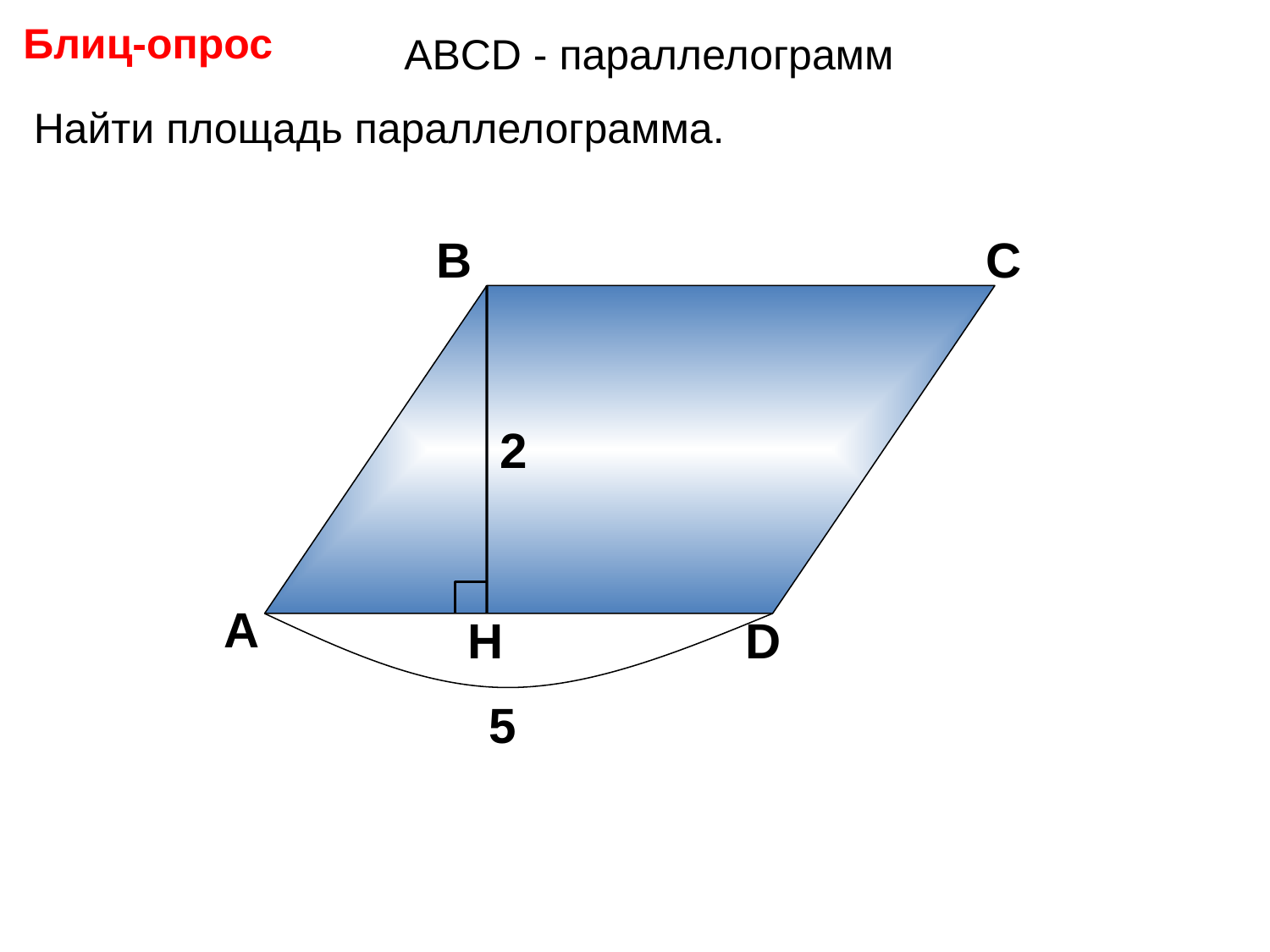

Блиц-опрос
АBCD - параллелограмм
Найти площадь параллелограмма.
В
С

H
2
А
D

5